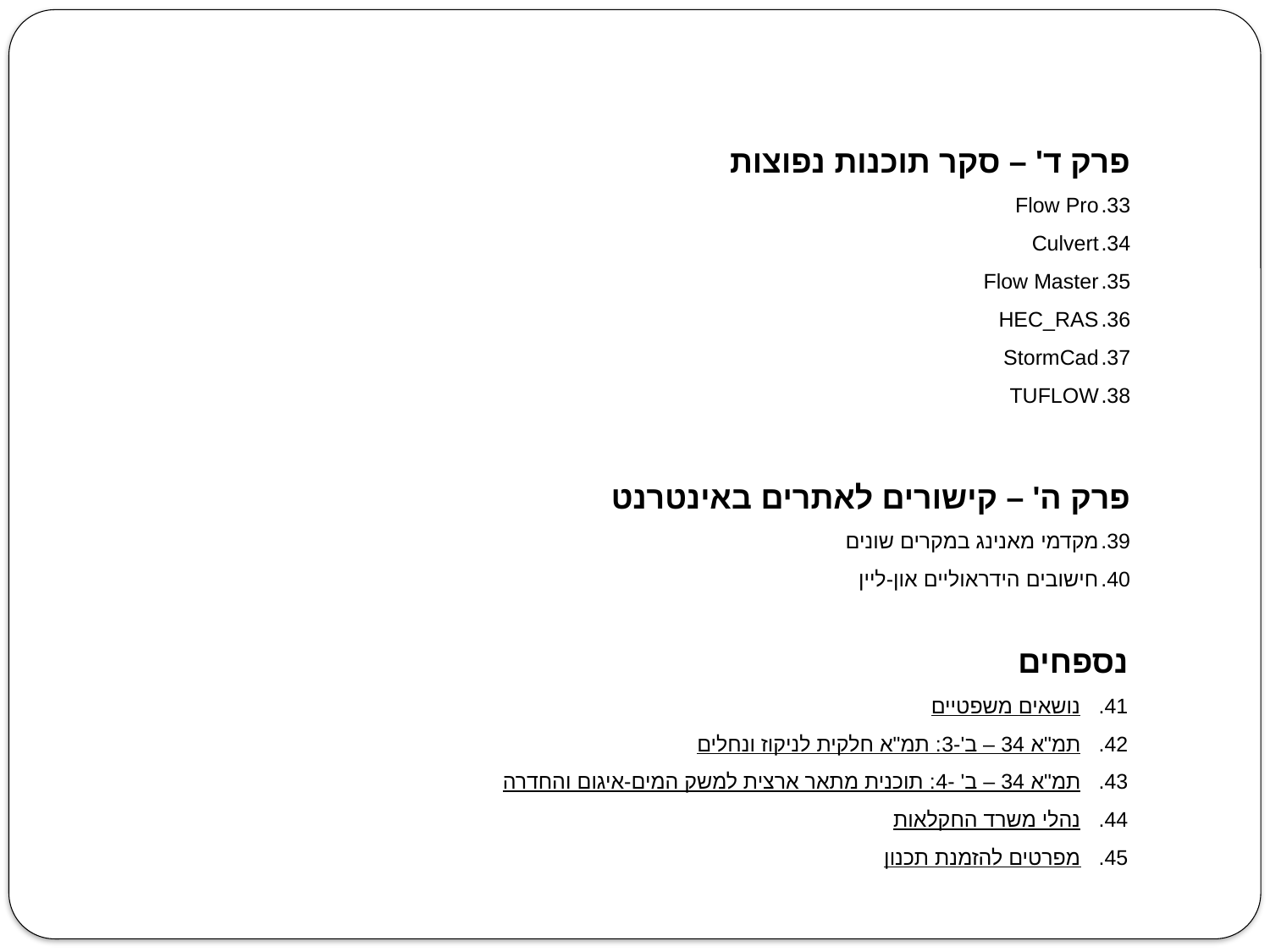

פרק ד' – סקר תוכנות נפוצות
Flow Pro
Culvert
Flow Master
HEC_RAS
StormCad
TUFLOW
פרק ה' – קישורים לאתרים באינטרנט
מקדמי מאנינג במקרים שונים
חישובים הידראוליים און-ליין
נספחים
נושאים משפטיים
תמ"א 34 – ב'-3: תמ"א חלקית לניקוז ונחלים
תמ"א 34 – ב' -4: תוכנית מתאר ארצית למשק המים-איגום והחדרה
נהלי משרד החקלאות
מפרטים להזמנת תכנון